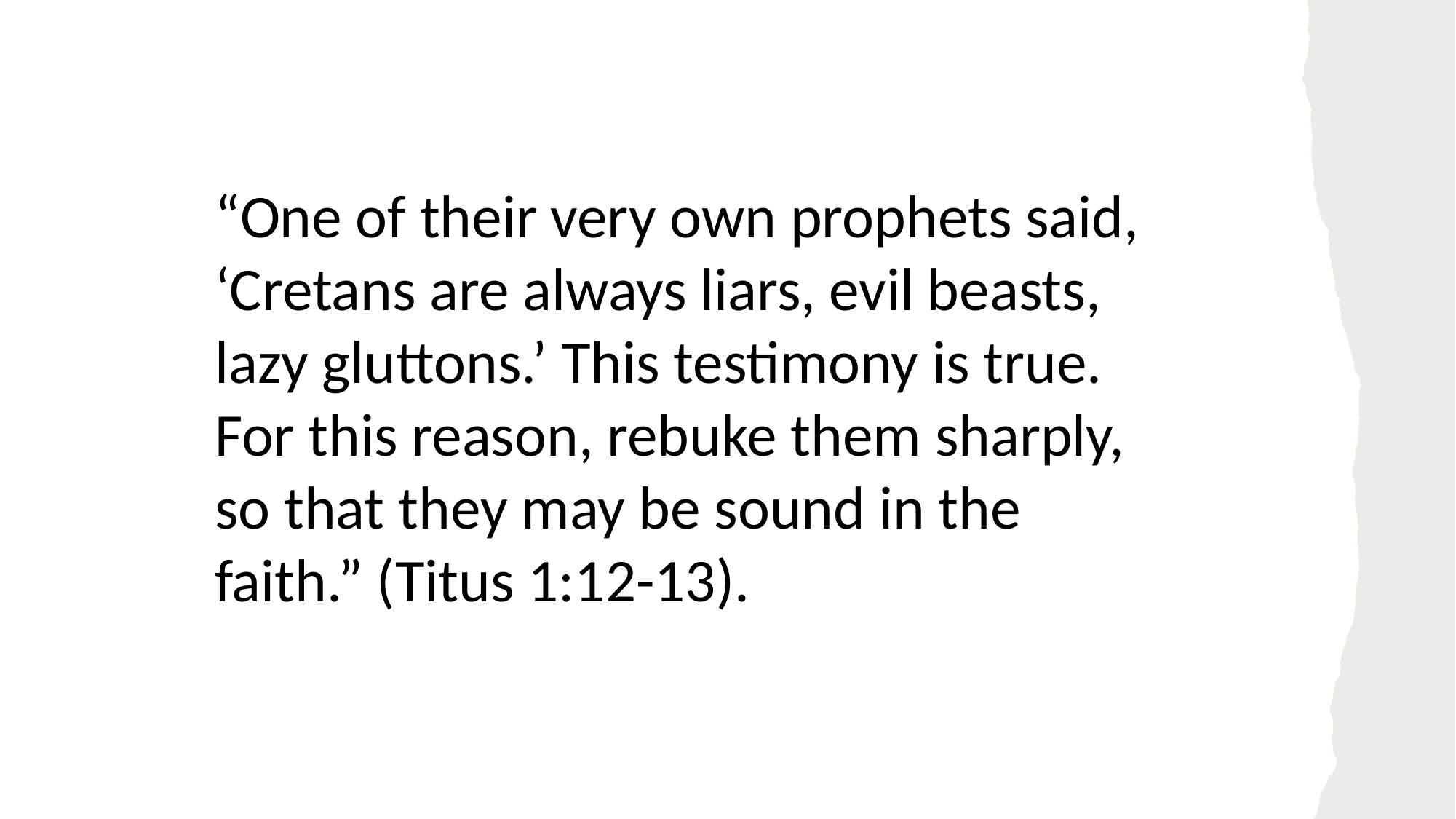

“One of their very own prophets said, ‘Cretans are always liars, evil beasts, lazy gluttons.’ This testimony is true. For this reason, rebuke them sharply, so that they may be sound in the faith.” (Titus 1:12-13).